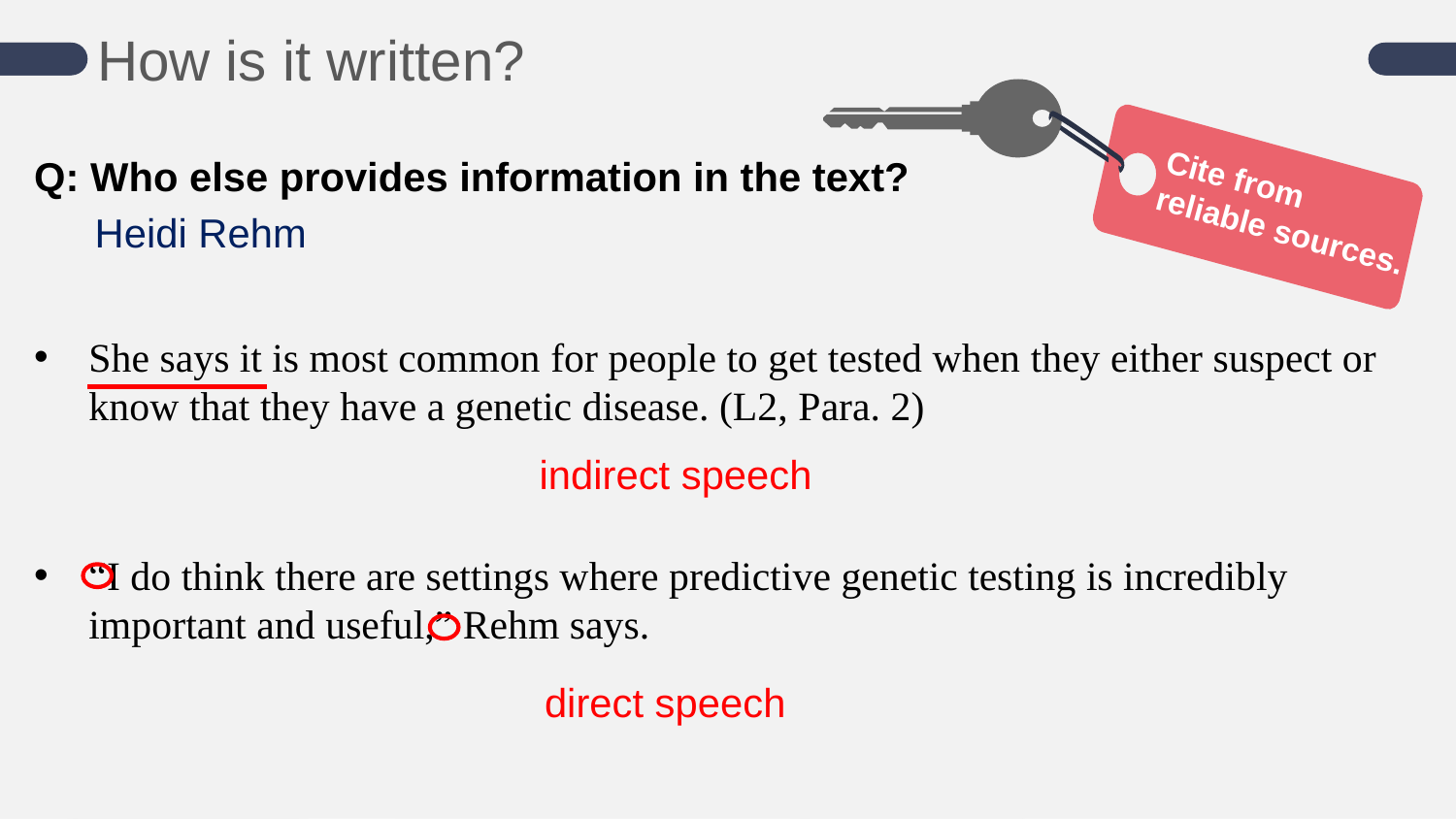

How is it written?

Cite from
reliable sources.
Q: Who else provides information in the text?
     Heidi Rehm

She says it is most common for people to get tested when they either suspect or know that they have a genetic disease. (L2, Para. 2)

“I do think there are settings where predictive genetic testing is incredibly important and useful,” Rehm says.
indirect speech

direct speech